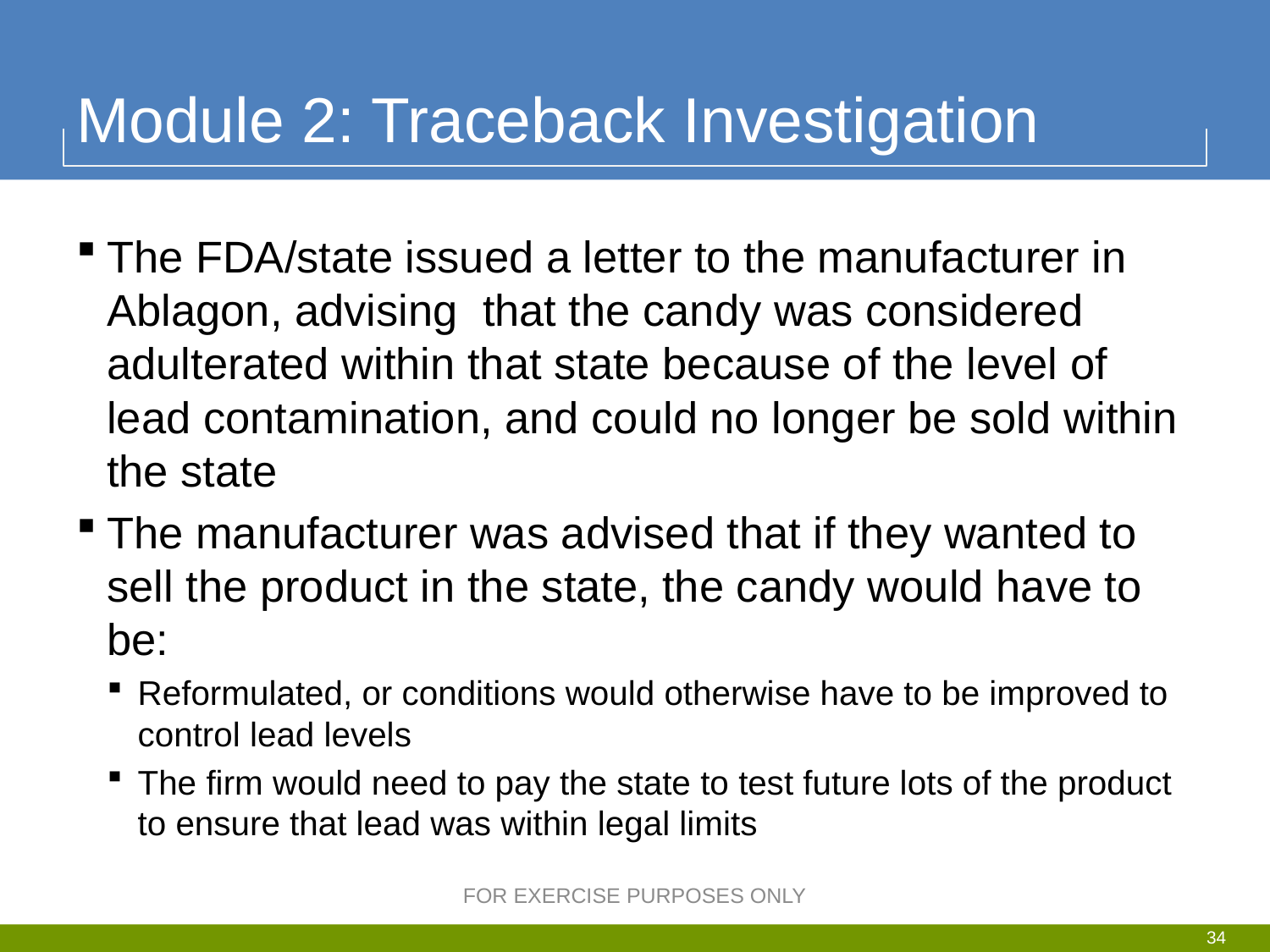

# Module 2: Traceback Investigation
The FDA/state issued a letter to the manufacturer in Ablagon, advising  that the candy was considered adulterated within that state because of the level of lead contamination, and could no longer be sold within the state
The manufacturer was advised that if they wanted to sell the product in the state, the candy would have to be:
Reformulated, or conditions would otherwise have to be improved to control lead levels
The firm would need to pay the state to test future lots of the product to ensure that lead was within legal limits
FOR EXERCISE PURPOSES ONLY